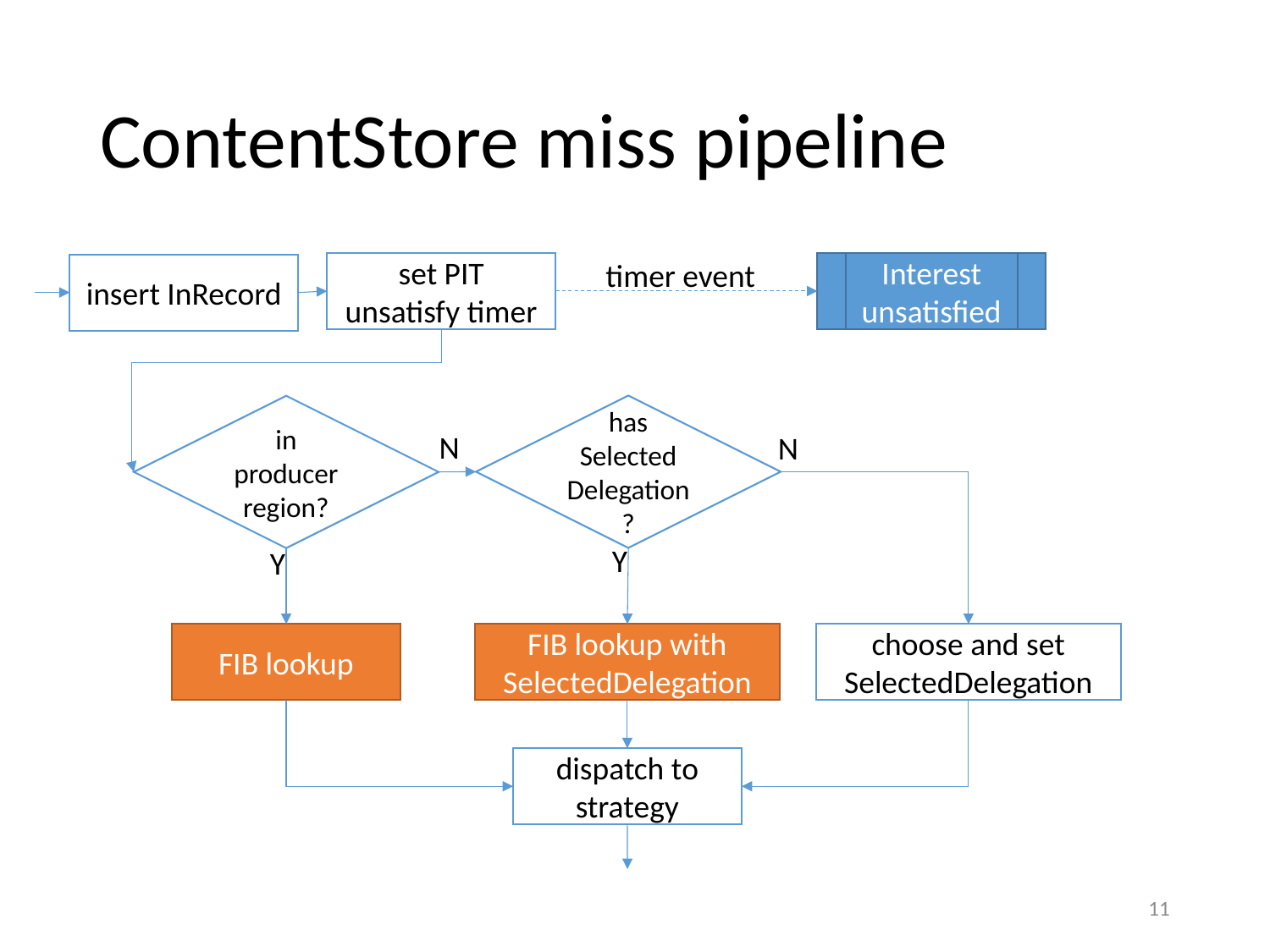

# ContentStore miss pipeline
timer event
set PIT unsatisfy timer
Interest unsatisfied
insert InRecord
has Selected
Delegation?
in producer region?
N
N
Y
Y
choose and set SelectedDelegation
FIB lookup
FIB lookup with SelectedDelegation
dispatch to strategy
11